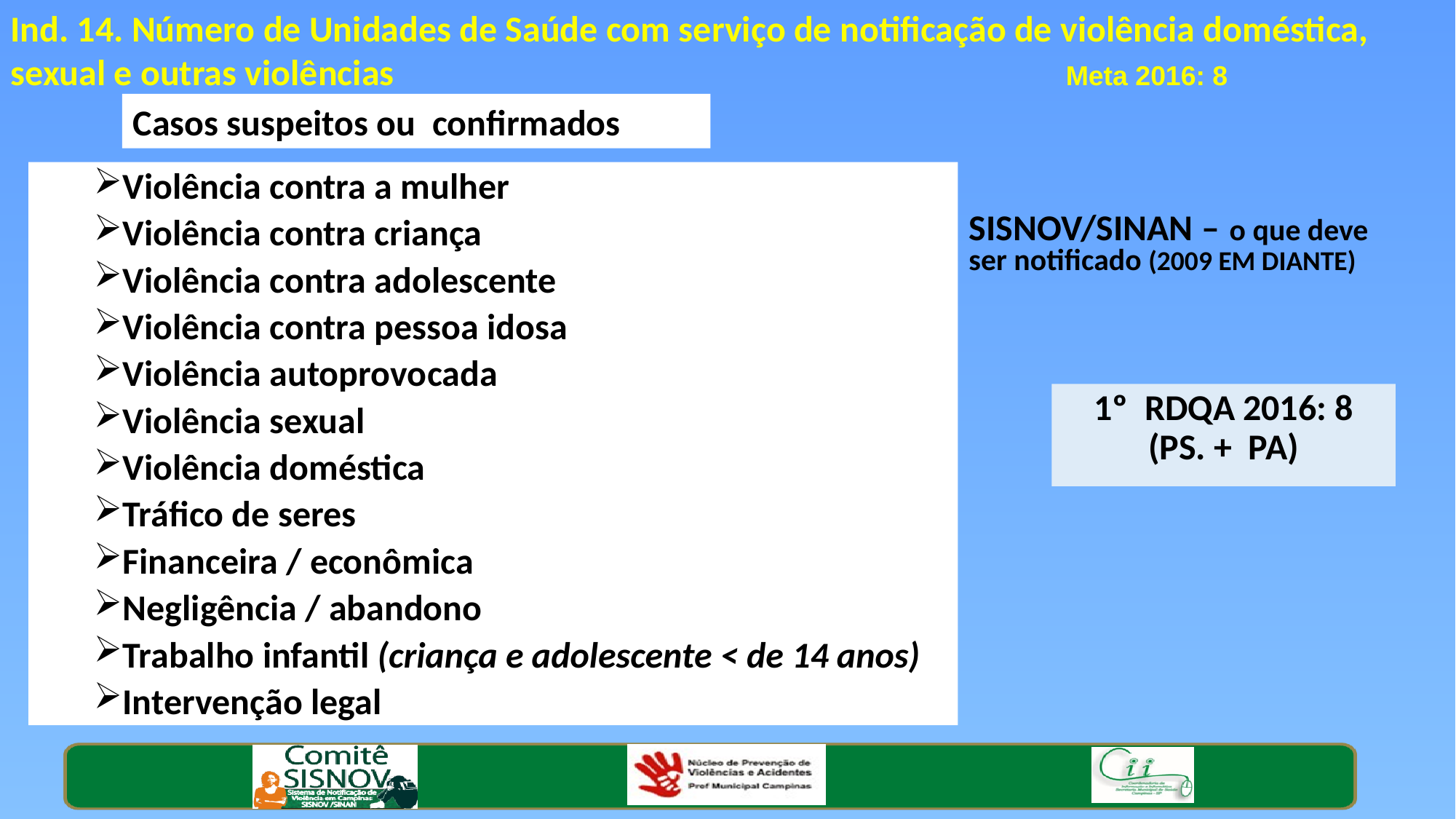

Ind. 14. Número de Unidades de Saúde com serviço de notificação de violência doméstica, sexual e outras violências                                                                                  Meta 2016: 8
Casos suspeitos ou  confirmados
# SISNOV/SINAN – o que deve ser notificado (2009 EM DIANTE)
Violência contra a mulher
Violência contra criança
Violência contra adolescente
Violência contra pessoa idosa
Violência autoprovocada
Violência sexual
Violência doméstica
Tráfico de seres
Financeira / econômica
Negligência / abandono
Trabalho infantil (criança e adolescente < de 14 anos)
Intervenção legal
1º  RDQA 2016: 8 (PS. +  PA)